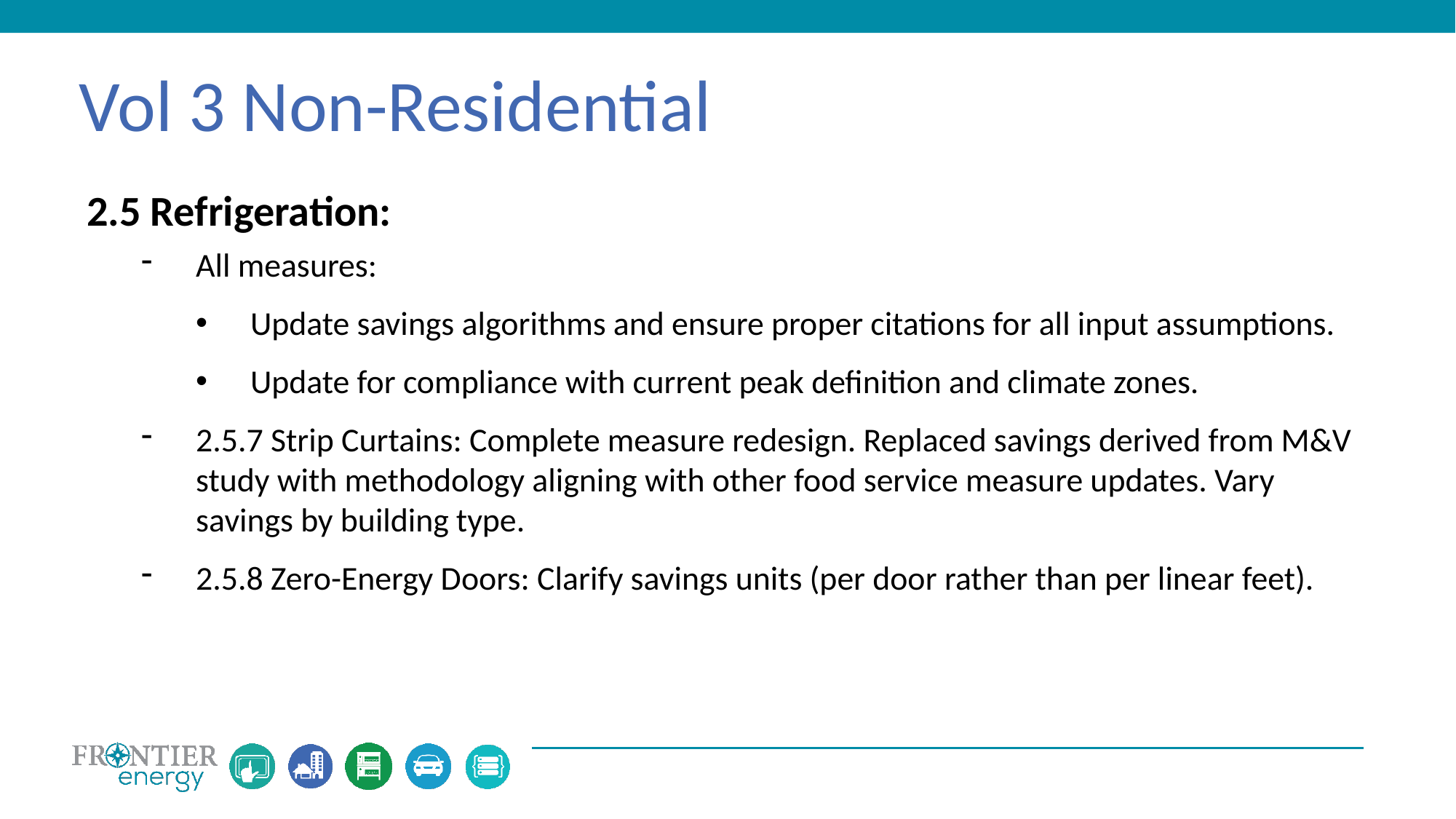

Vol 3 Non-Residential
2.5 Refrigeration:
All measures:
Update savings algorithms and ensure proper citations for all input assumptions.
Update for compliance with current peak definition and climate zones.
2.5.7 Strip Curtains: Complete measure redesign. Replaced savings derived from M&V study with methodology aligning with other food service measure updates. Vary savings by building type.
2.5.8 Zero-Energy Doors: Clarify savings units (per door rather than per linear feet).